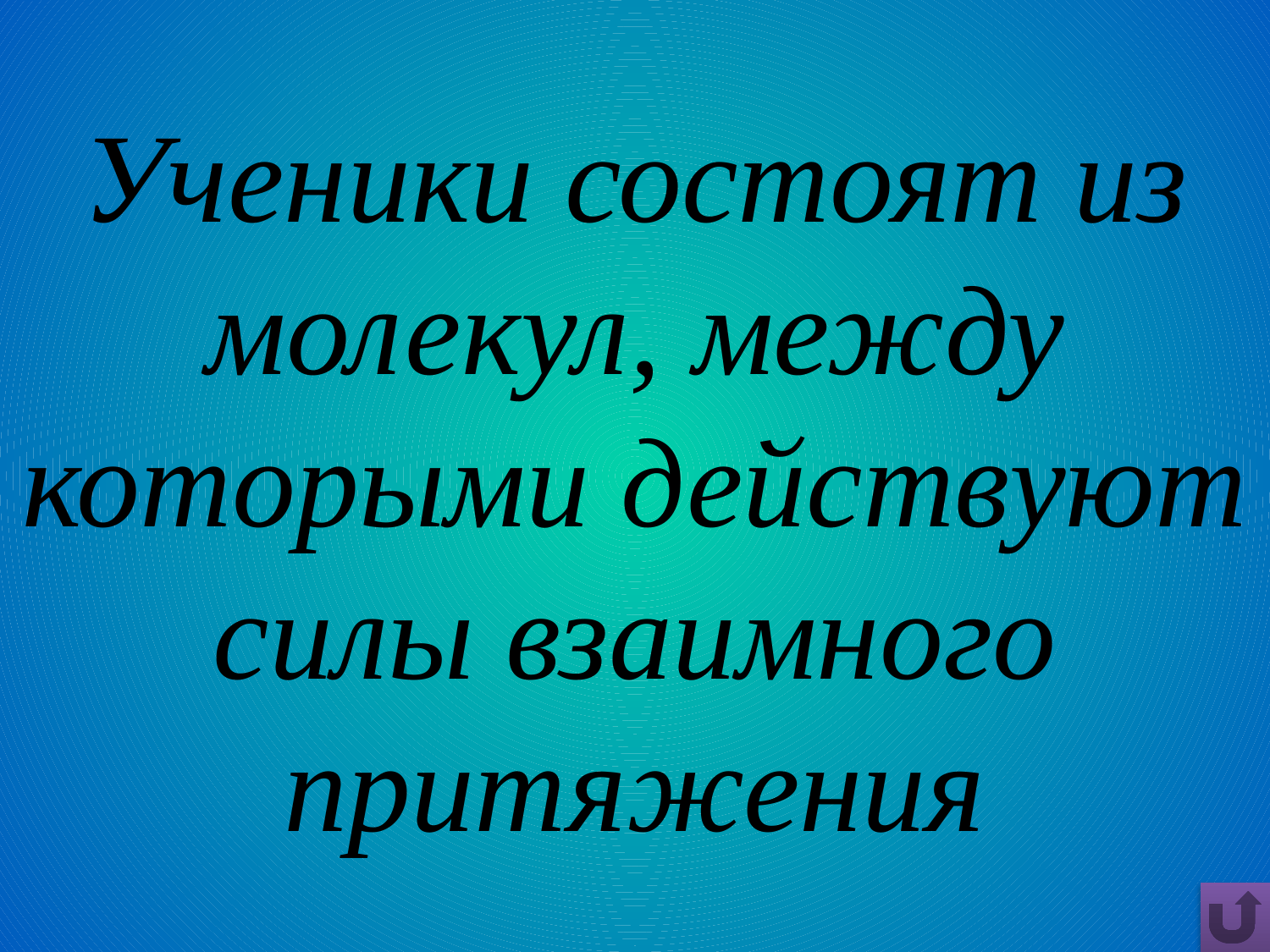

# Ученики состоят из молекул, между которыми действуют силы взаимного притяжения